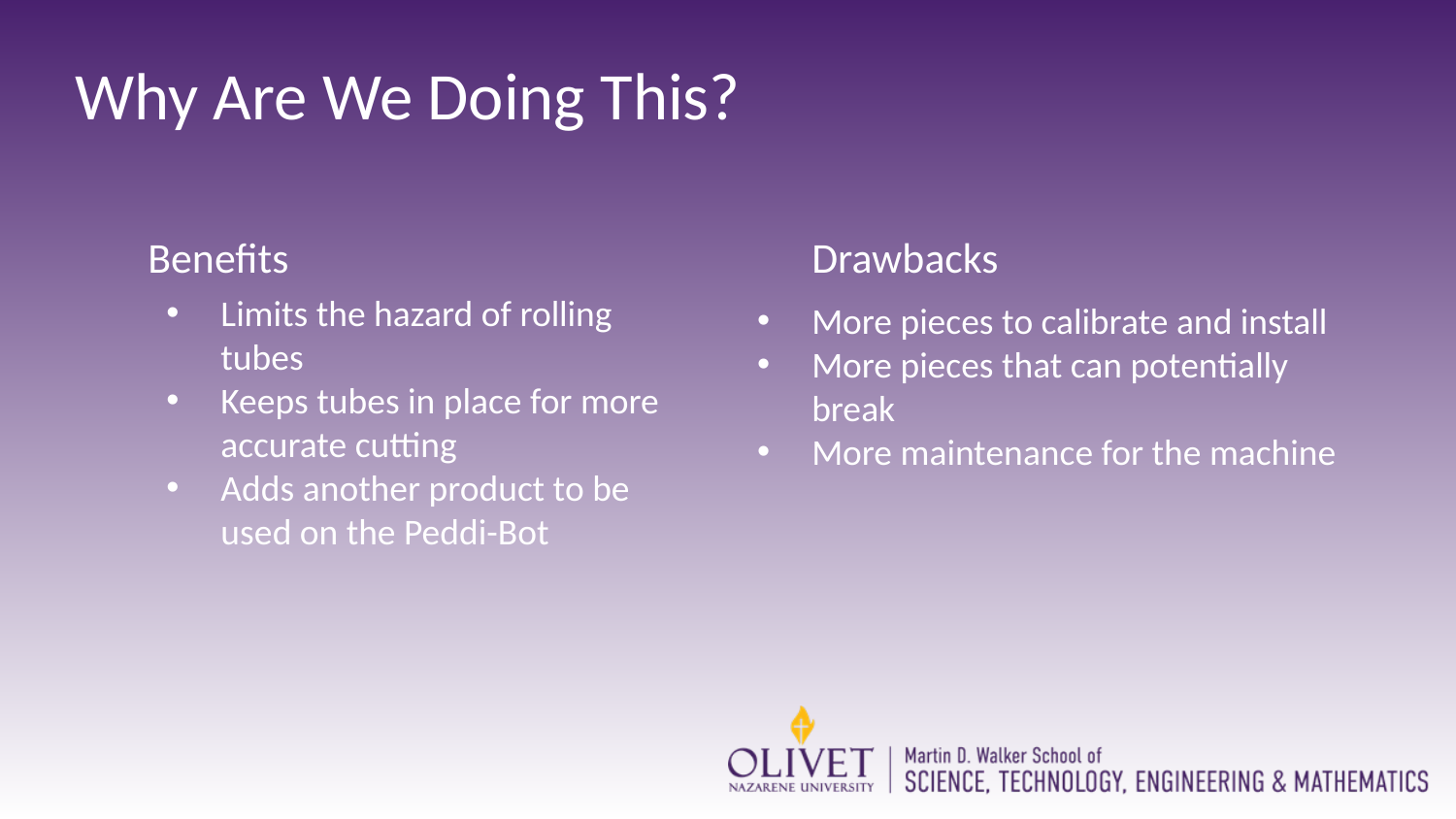

# Why Are We Doing This?
Benefits
Limits the hazard of rolling tubes
Keeps tubes in place for more accurate cutting
Adds another product to be used on the Peddi-Bot

Drawbacks
More pieces to calibrate and install
More pieces that can potentially break
More maintenance for the machine